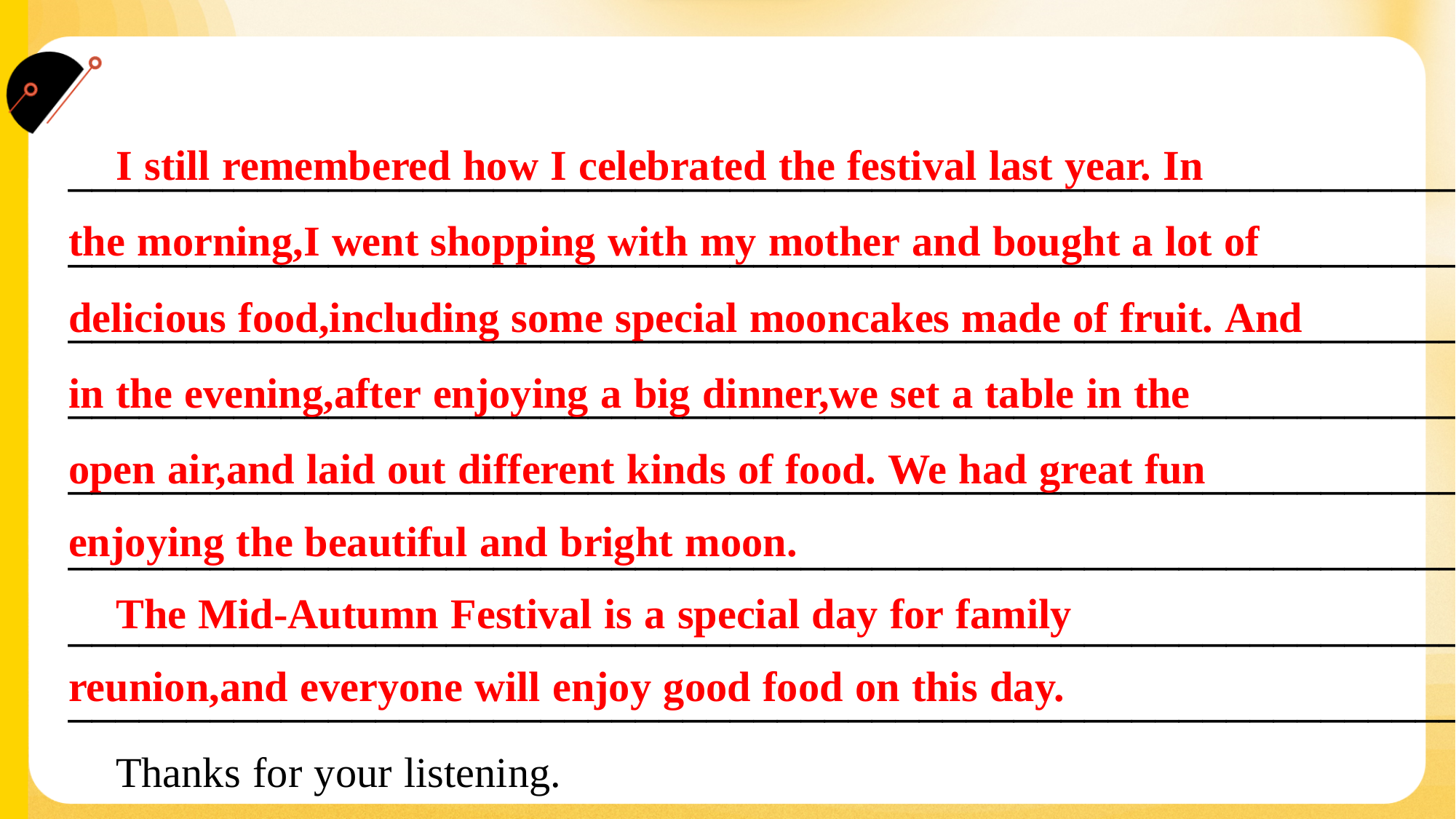

I still remembered how I celebrated the festival last year. In
the morning,I went shopping with my mother and bought a lot of
delicious food,including some special mooncakes made of fruit. And
in the evening,after enjoying a big dinner,we set a table in the
open air,and laid out different kinds of food. We had great fun
enjoying the beautiful and bright moon.
______________________________________________________________
______________________________________________________________
______________________________________________________________
______________________________________________________________
______________________________________________________________
______________________________________________________________
______________________________________________________________
______________________________________________________________
    Thanks for your listening.
    The Mid-Autumn Festival is a special day for family
reunion,and everyone will enjoy good food on this day.